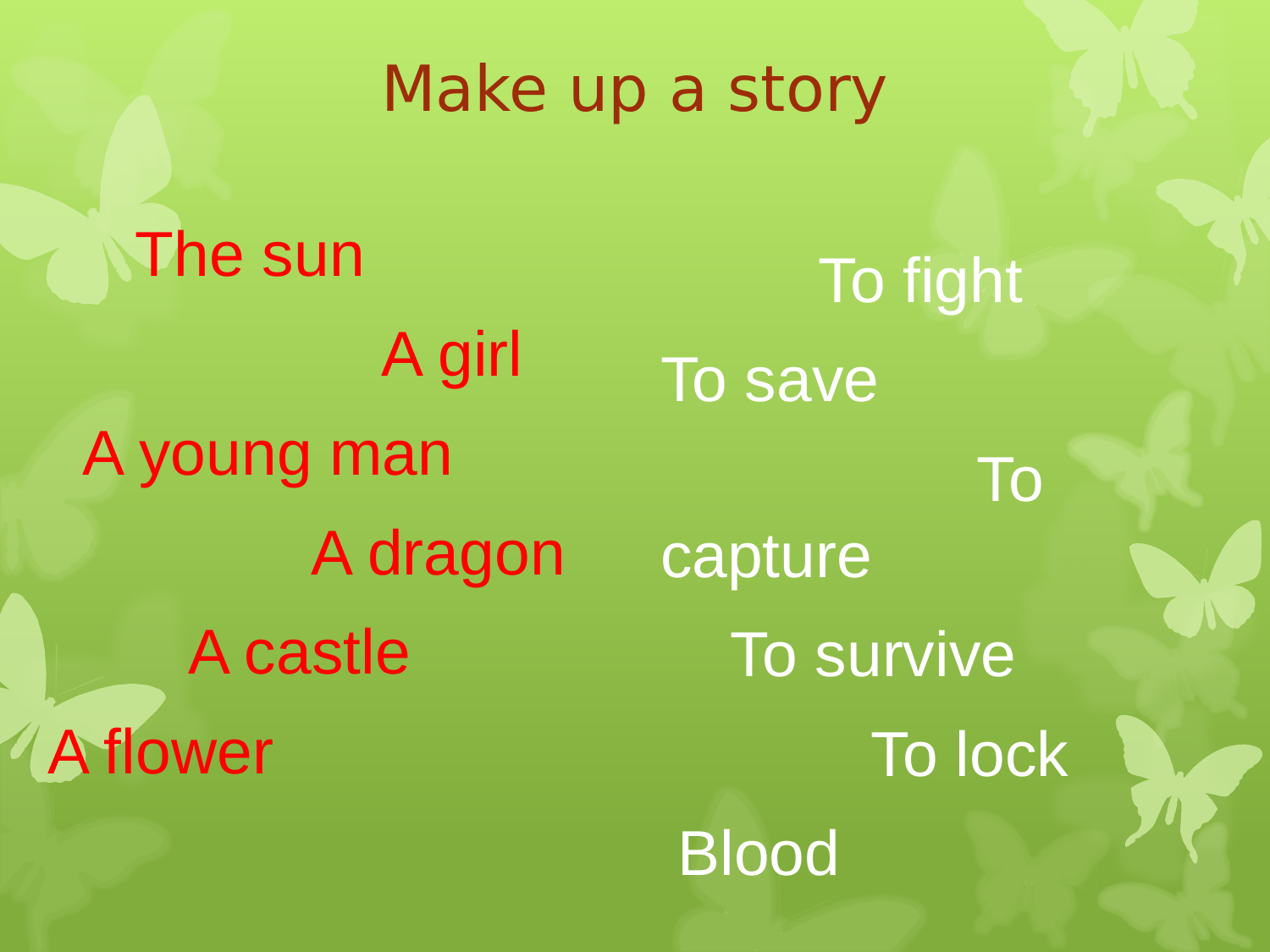

# Make up a story
     The sun
                   A girl
  A young man
               A dragon
        A castle
A flower
         To fight
To save
                  To capture
    To survive
            To lock
 Blood